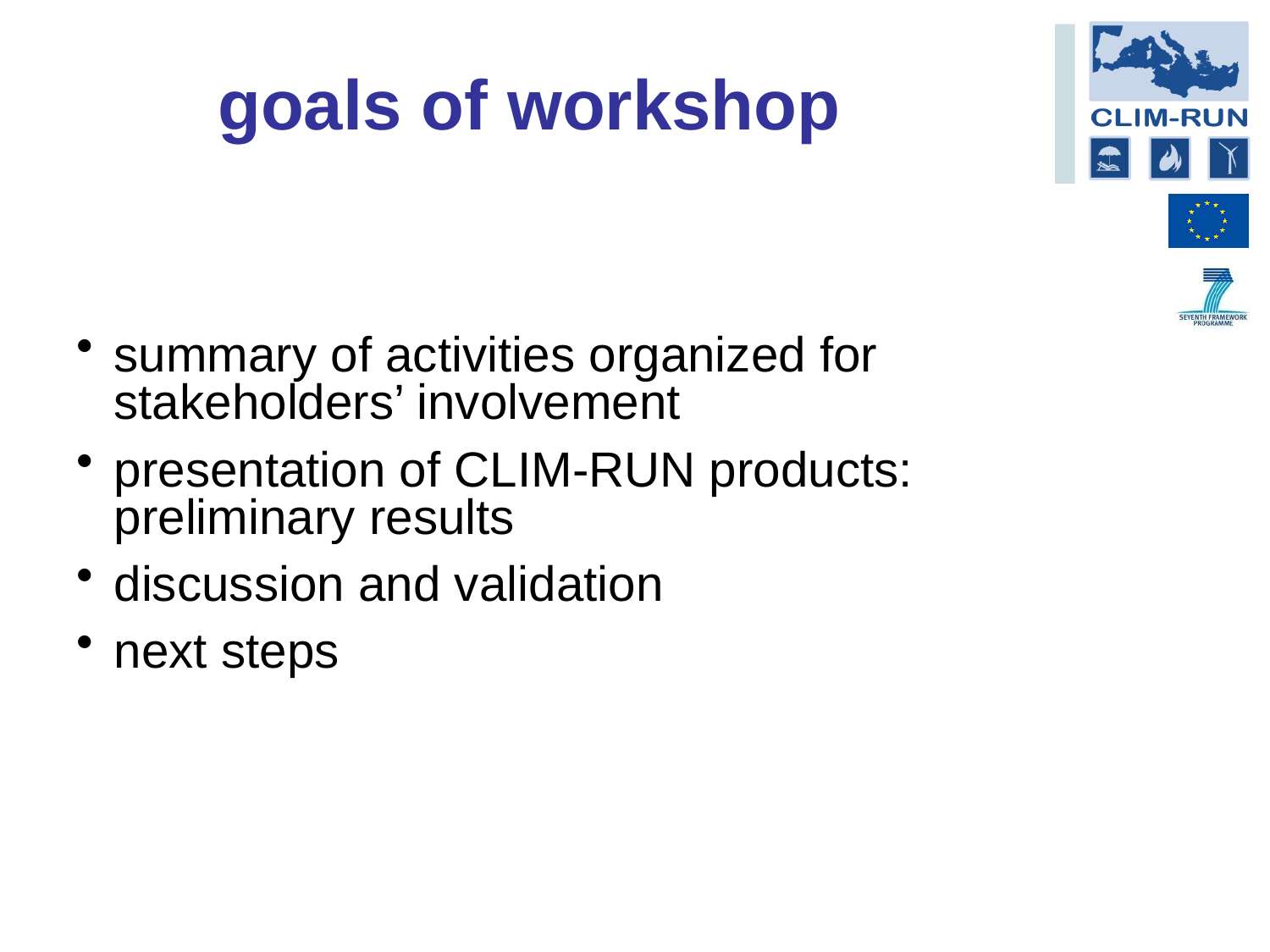

goals of workshop
summary of activities organized for stakeholders’ involvement
presentation of CLIM-RUN products: preliminary results
discussion and validation
next steps